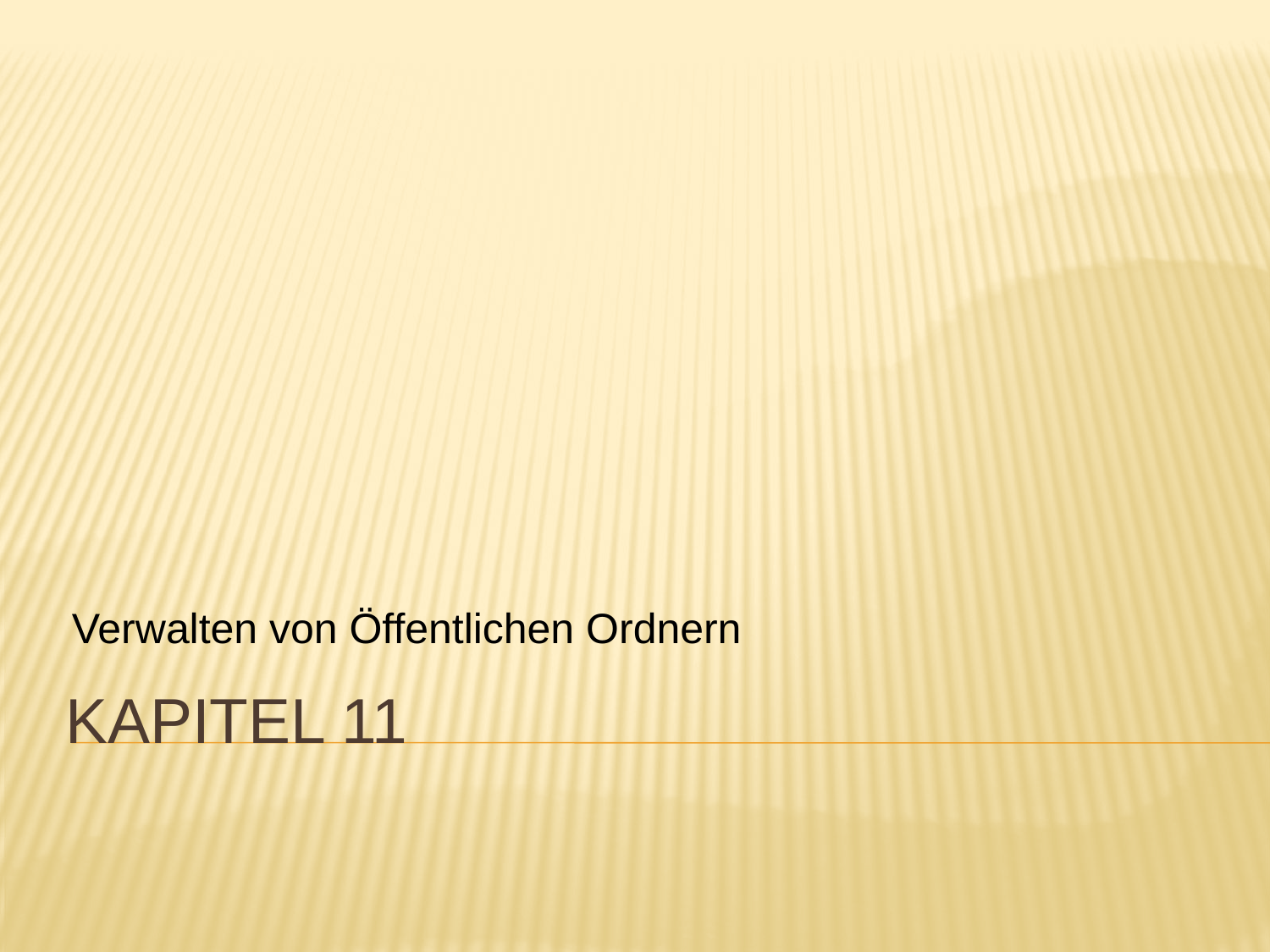

Verwalten von Öffentlichen Ordnern
# Kapitel 11